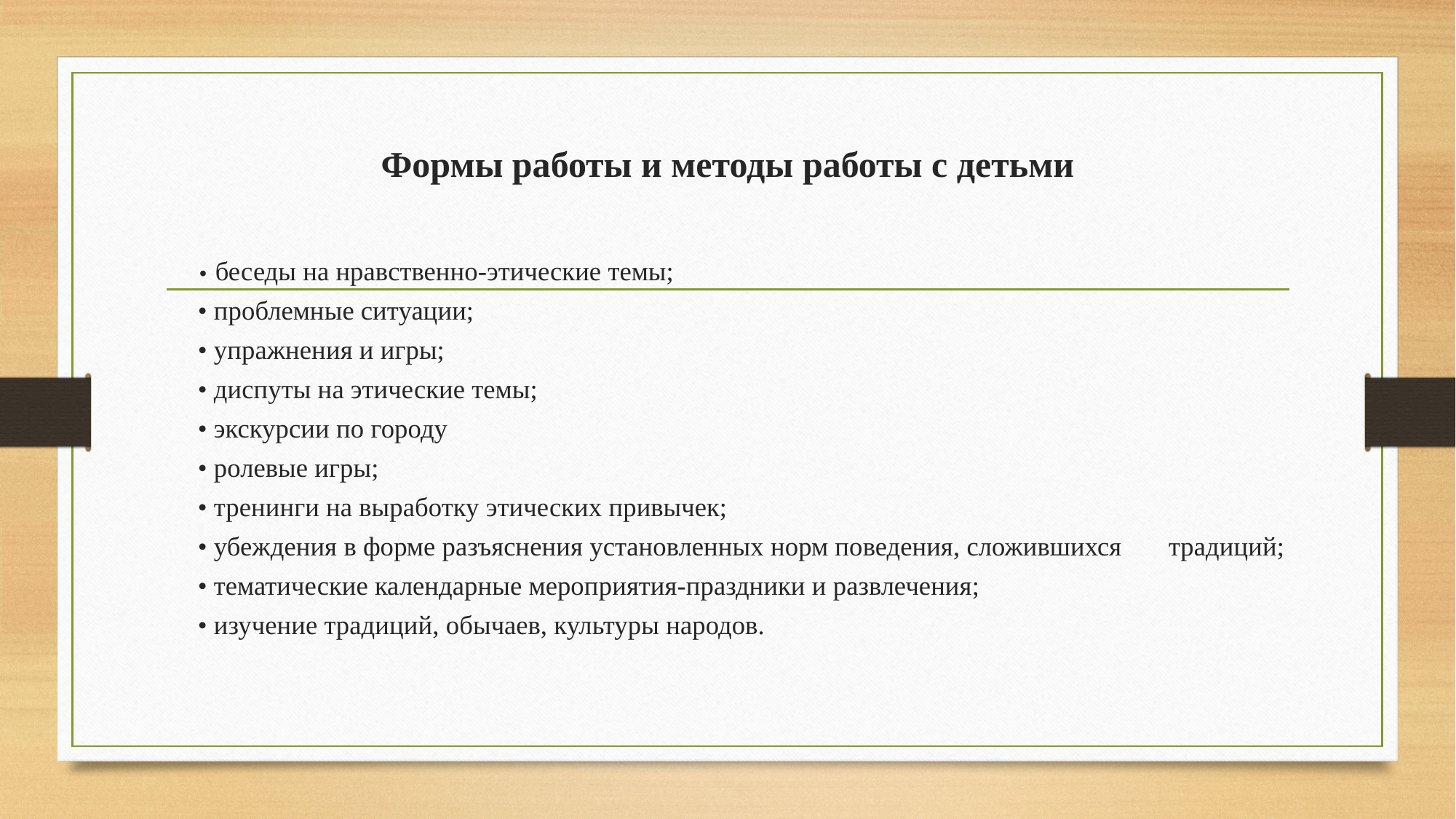

# Формы работы и методы работы с детьми
• беседы на нравственно-этические темы;
• проблемные ситуации;
• упражнения и игры;
• диспуты на этические темы;
• экскурсии по городу
• ролевые игры;
• тренинги на выработку этических привычек;
• убеждения в форме разъяснения установленных норм поведения, сложившихся       традиций;
• тематические календарные мероприятия-праздники и развлечения;
• изучение традиций, обычаев, культуры народов.